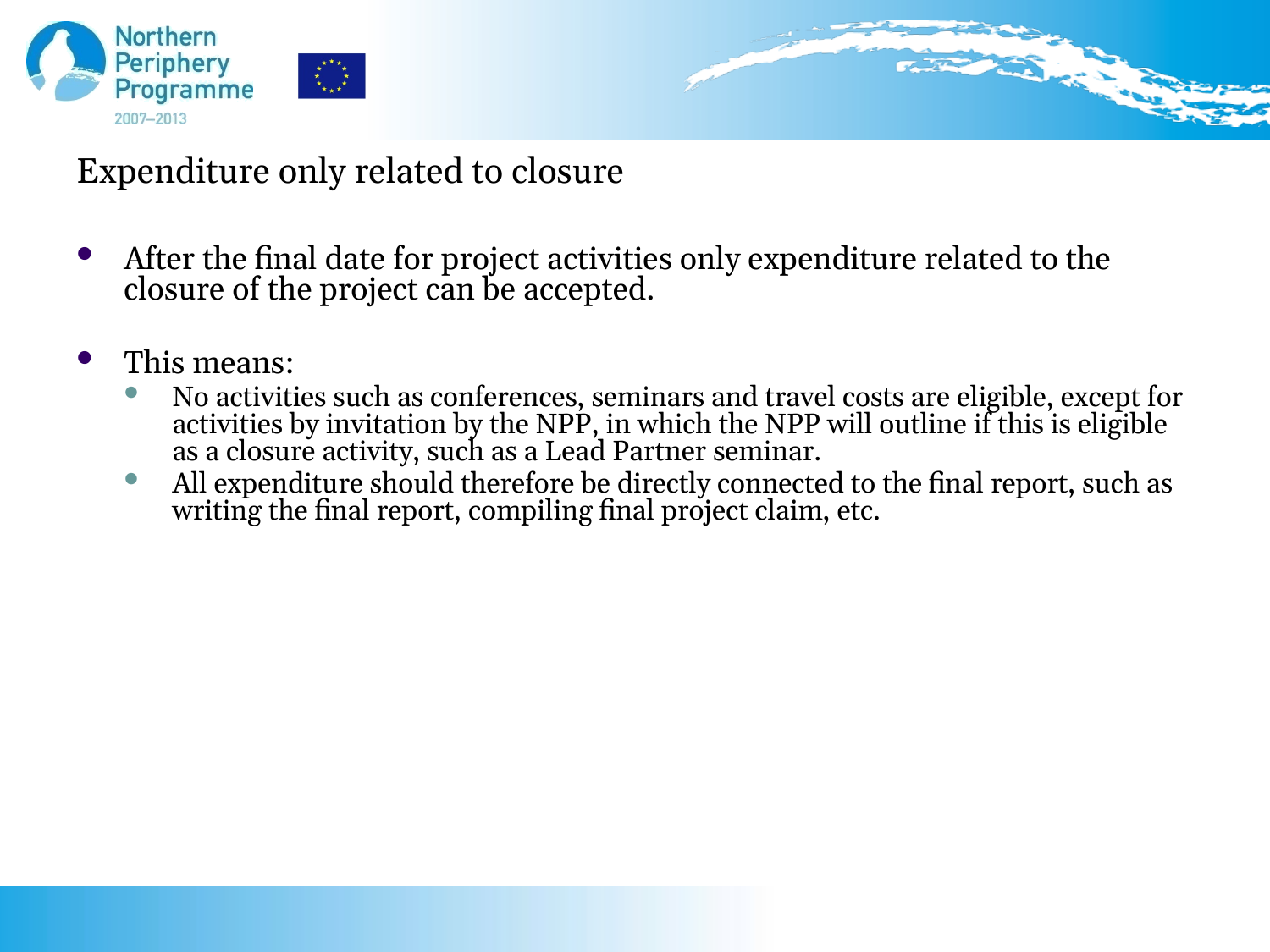

# Expenditure only related to closure
After the final date for project activities only expenditure related to the closure of the project can be accepted.

This means:
No activities such as conferences, seminars and travel costs are eligible, except for activities by invitation by the NPP, in which the NPP will outline if this is eligible as a closure activity, such as a Lead Partner seminar.
All expenditure should therefore be directly connected to the final report, such as writing the final report, compiling final project claim, etc.